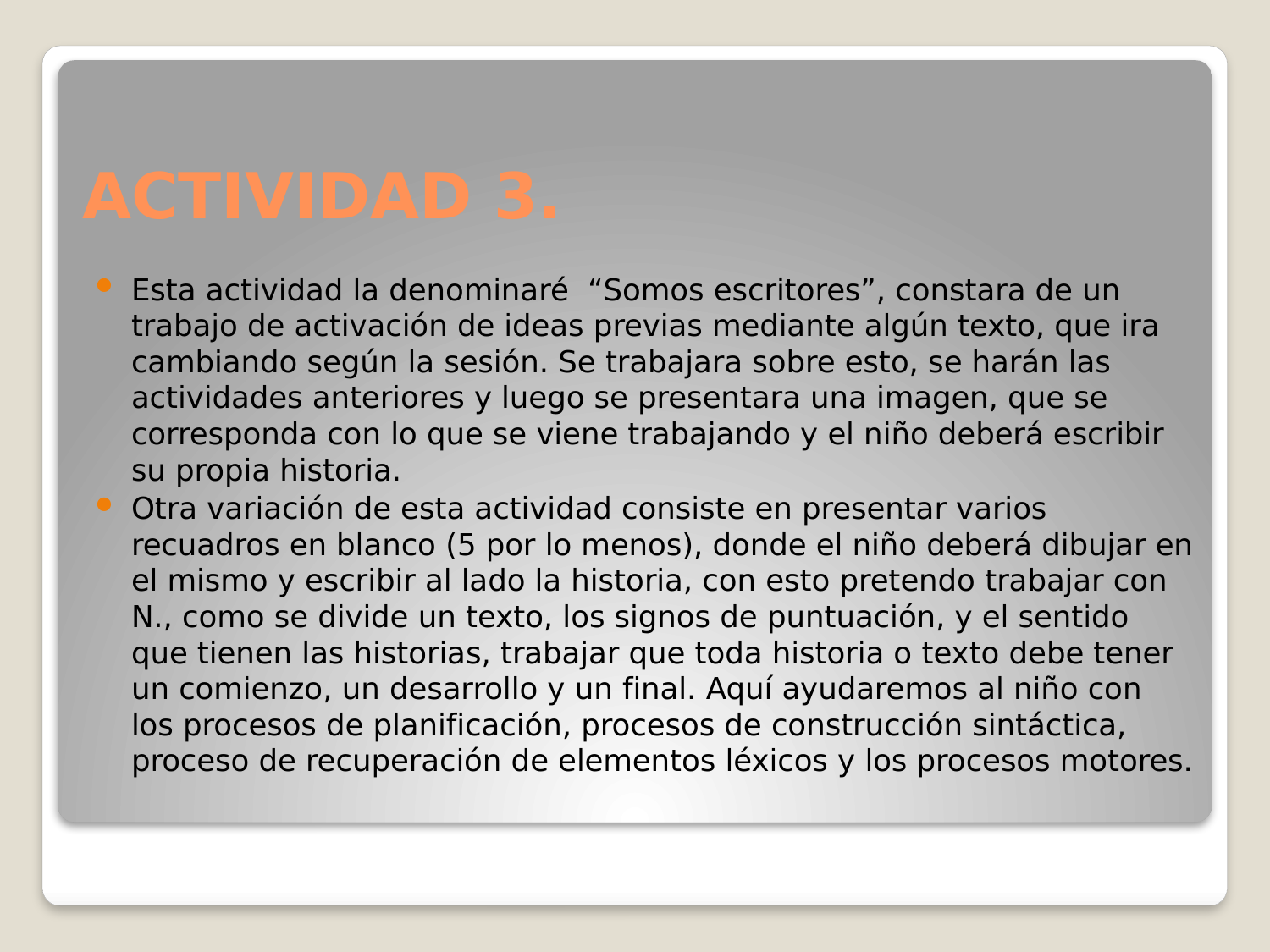

# ACTIVIDAD 3.
Esta actividad la denominaré  “Somos escritores”, constara de un trabajo de activación de ideas previas mediante algún texto, que ira cambiando según la sesión. Se trabajara sobre esto, se harán las actividades anteriores y luego se presentara una imagen, que se corresponda con lo que se viene trabajando y el niño deberá escribir su propia historia.
Otra variación de esta actividad consiste en presentar varios recuadros en blanco (5 por lo menos), donde el niño deberá dibujar en el mismo y escribir al lado la historia, con esto pretendo trabajar con N., como se divide un texto, los signos de puntuación, y el sentido que tienen las historias, trabajar que toda historia o texto debe tener un comienzo, un desarrollo y un final. Aquí ayudaremos al niño con los procesos de planificación, procesos de construcción sintáctica, proceso de recuperación de elementos léxicos y los procesos motores.